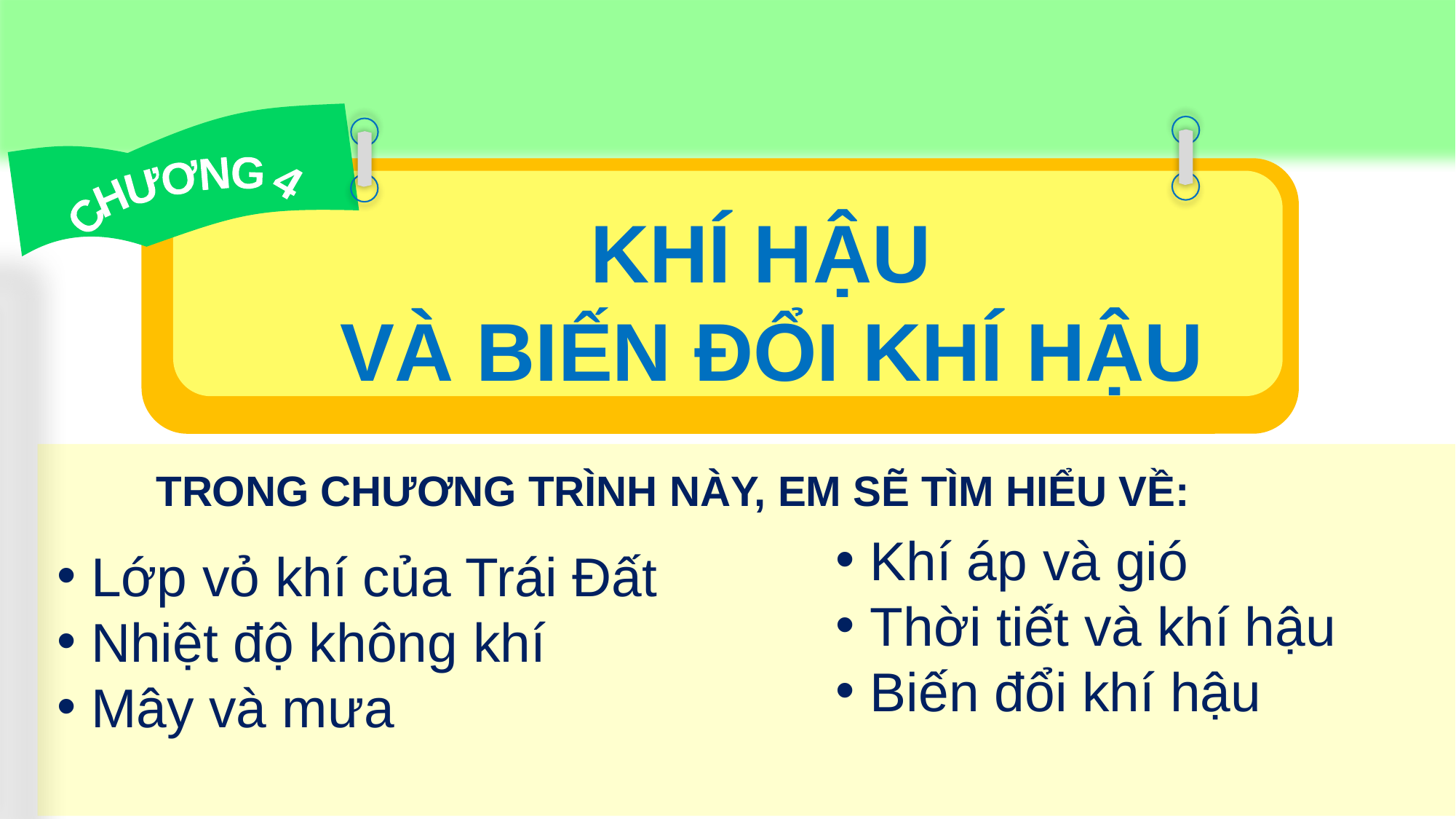

CHƯƠNG 4
KHÍ HẬU
VÀ BIẾN ĐỔI KHÍ HẬU

TRONG CHƯƠNG TRÌNH NÀY, EM SẼ TÌM HIỂU VỀ:
Khí áp và gió
Thời tiết và khí hậu
Biến đổi khí hậu
Lớp vỏ khí của Trái Đất
Nhiệt độ không khí
Mây và mưa